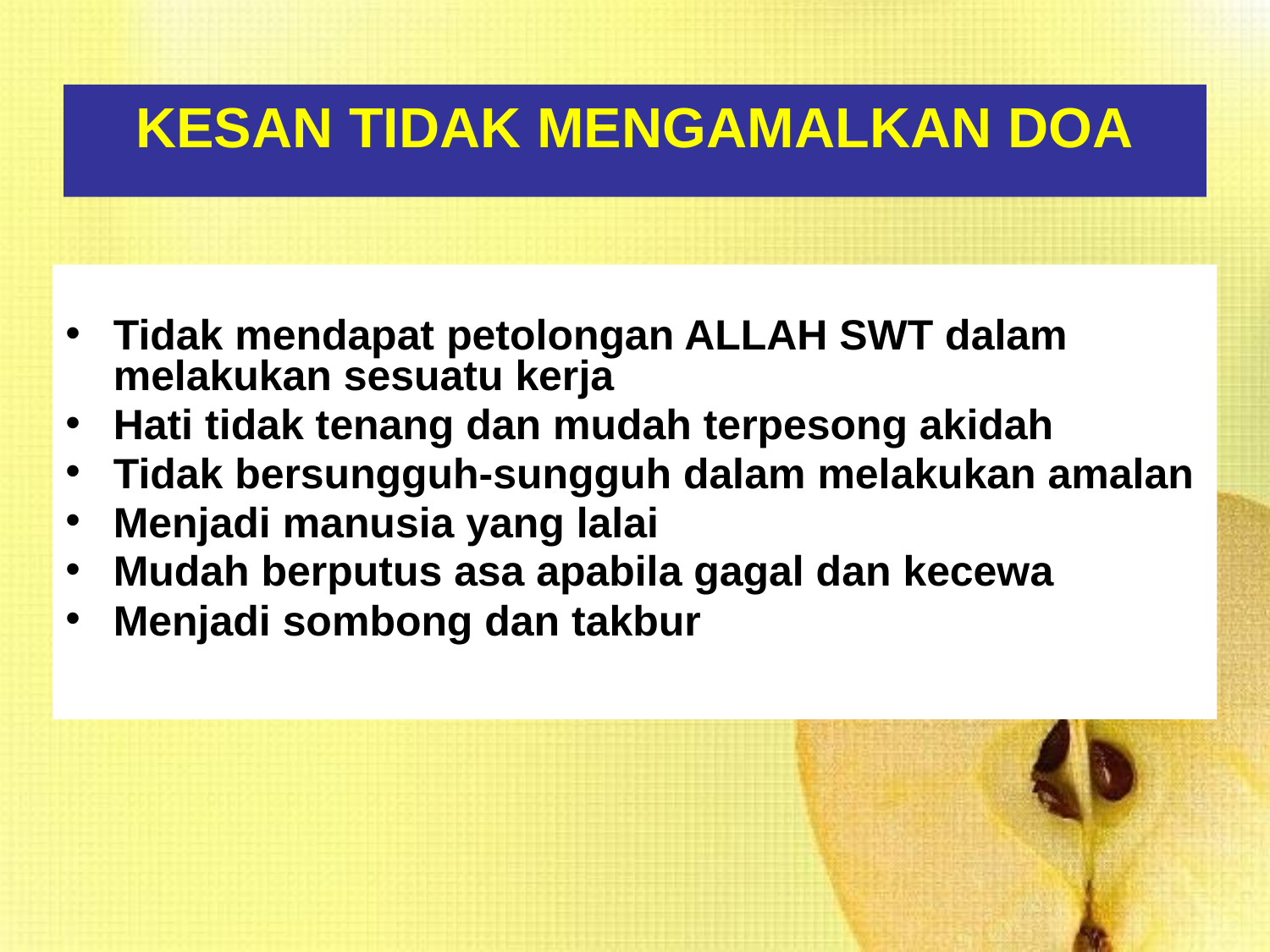

# KESAN TIDAK MENGAMALKAN DOA

Tidak mendapat petolongan ALLAH SWT dalam melakukan sesuatu kerja
Hati tidak tenang dan mudah terpesong akidah
Tidak bersungguh-sungguh dalam melakukan amalan
Menjadi manusia yang lalai
Mudah berputus asa apabila gagal dan kecewa
Menjadi sombong dan takbur